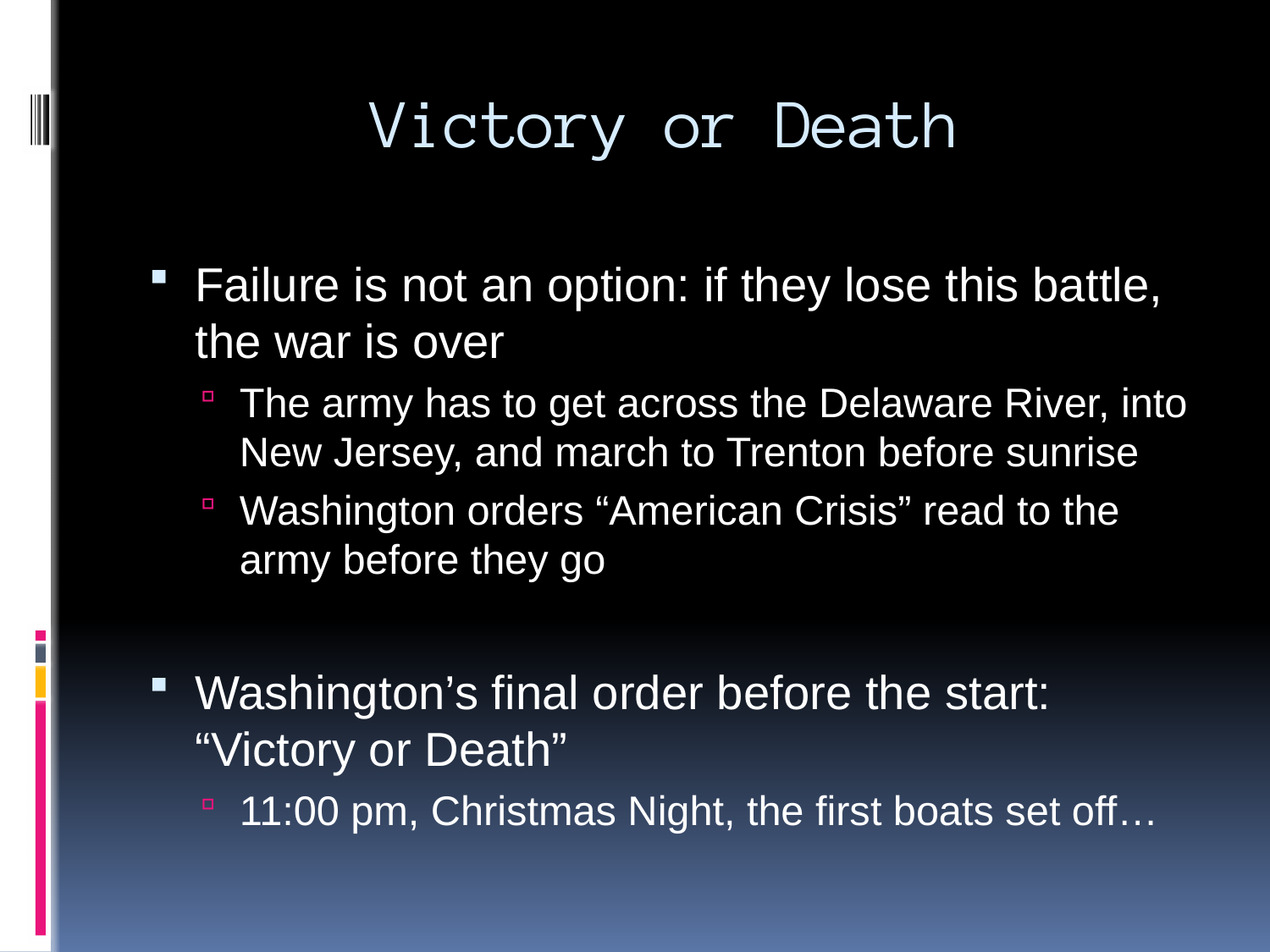

# Victory or Death
Failure is not an option: if they lose this battle, the war is over
The army has to get across the Delaware River, into New Jersey, and march to Trenton before sunrise
Washington orders “American Crisis” read to the army before they go

Washington’s final order before the start: “Victory or Death”
11:00 pm, Christmas Night, the first boats set off…